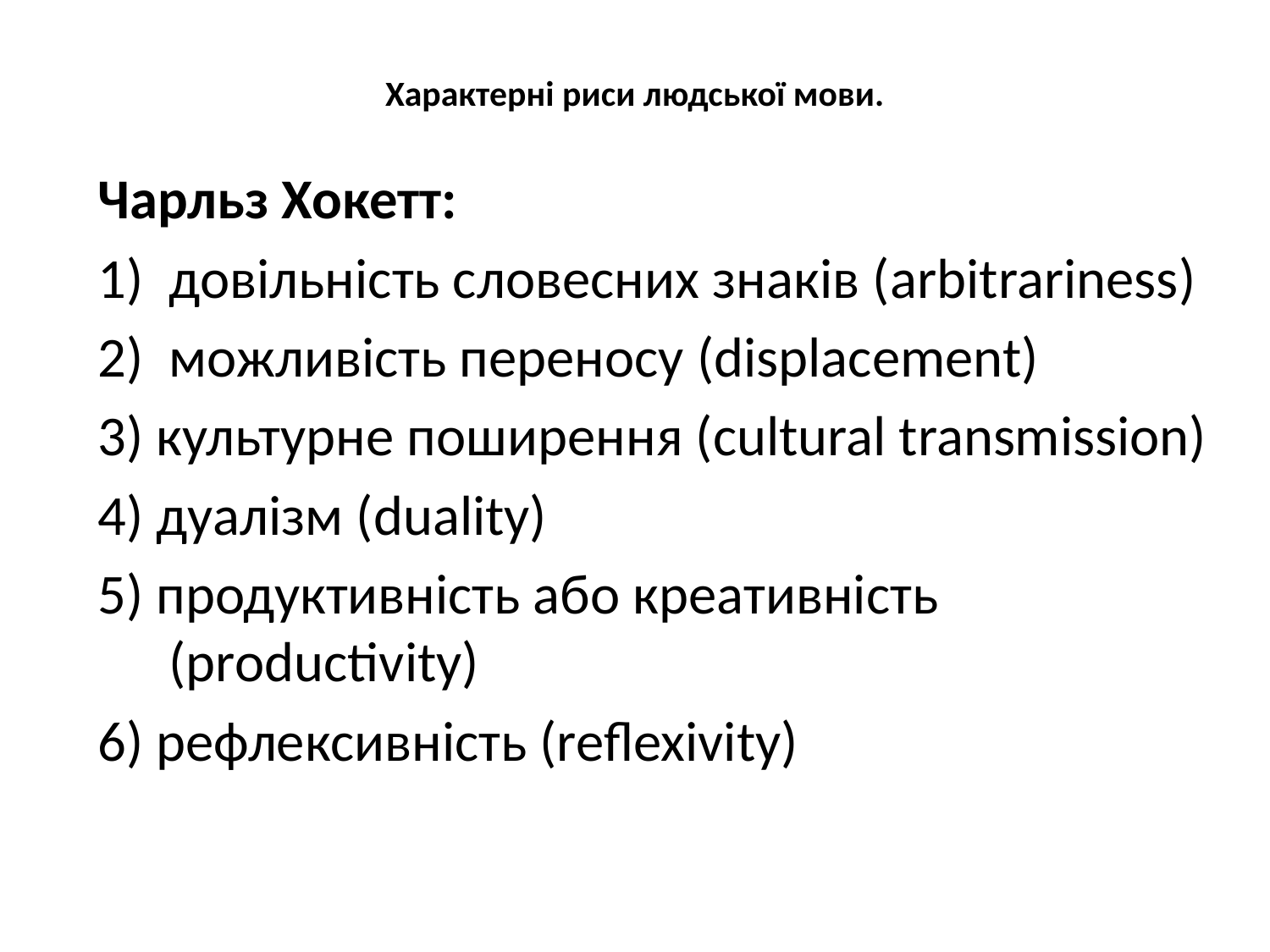

# Характерні риси людської мови.
Чарльз Хокетт:
довільність словесних знаків (arbitrariness)
можливість переносу (displacement)
3) культурне поширення (cultural transmission)
4) дуалізм (duality)
5) продуктивність або креативність (productivity)
6) рефлексивність (reflexivity)